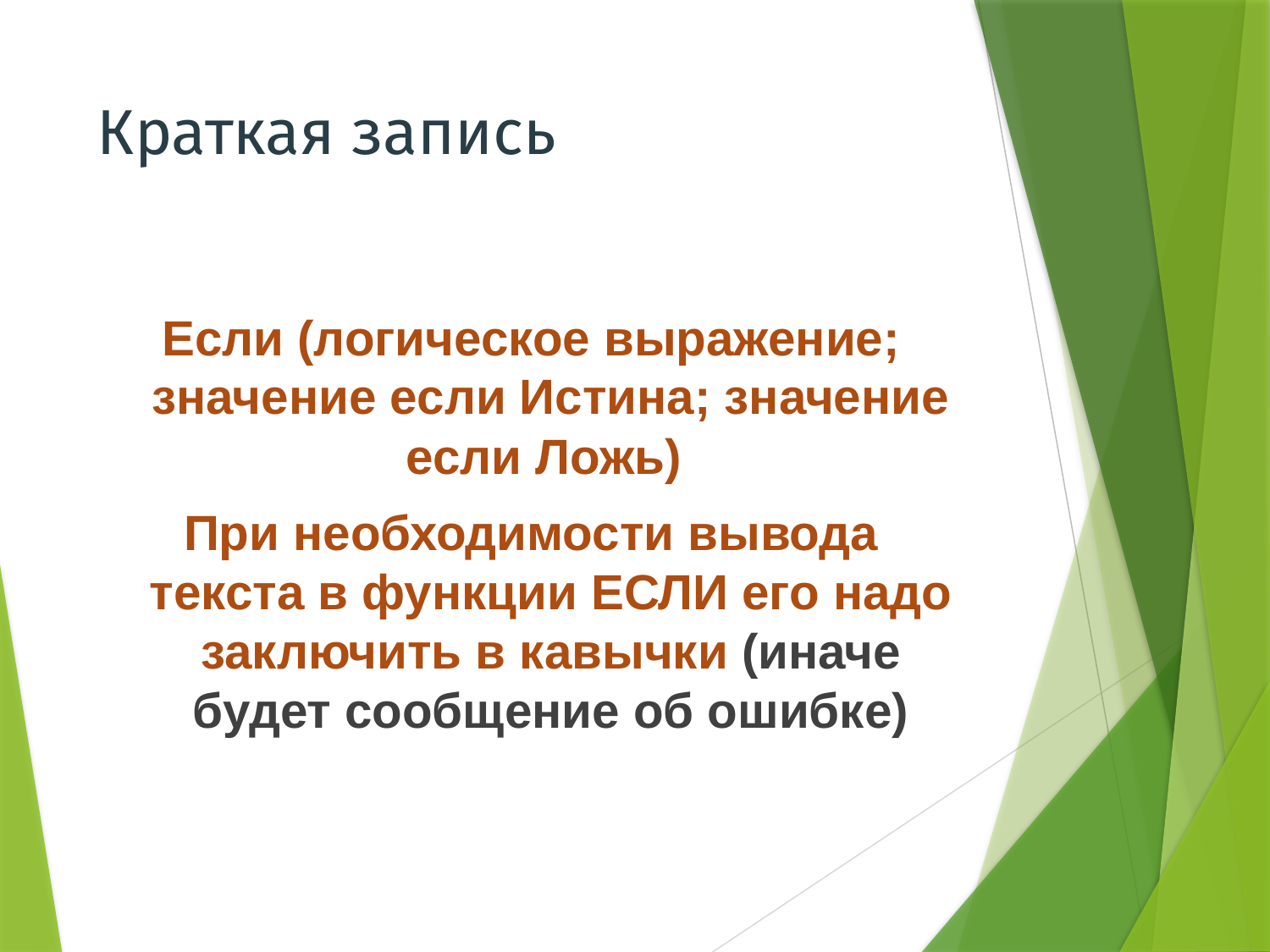

# Краткая запись
Если (логическое выражение; значение если Истина; значение если Ложь)
При необходимости вывода текста в функции ЕСЛИ его надо заключить в кавычки (иначе будет сообщение об ошибке)